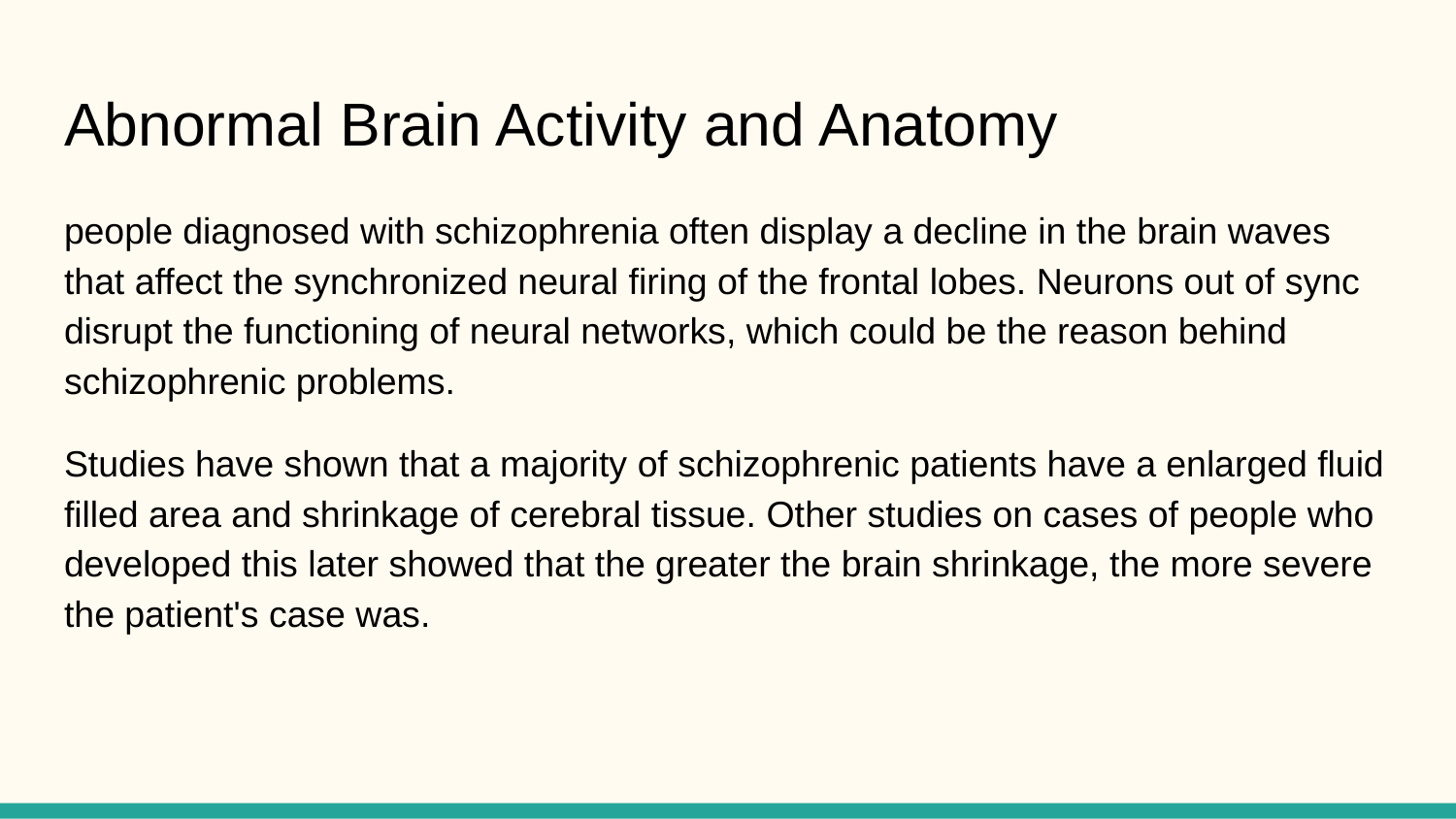

# Abnormal Brain Activity and Anatomy
people diagnosed with schizophrenia often display a decline in the brain waves that affect the synchronized neural firing of the frontal lobes. Neurons out of sync disrupt the functioning of neural networks, which could be the reason behind schizophrenic problems.
Studies have shown that a majority of schizophrenic patients have a enlarged fluid filled area and shrinkage of cerebral tissue. Other studies on cases of people who developed this later showed that the greater the brain shrinkage, the more severe the patient's case was.